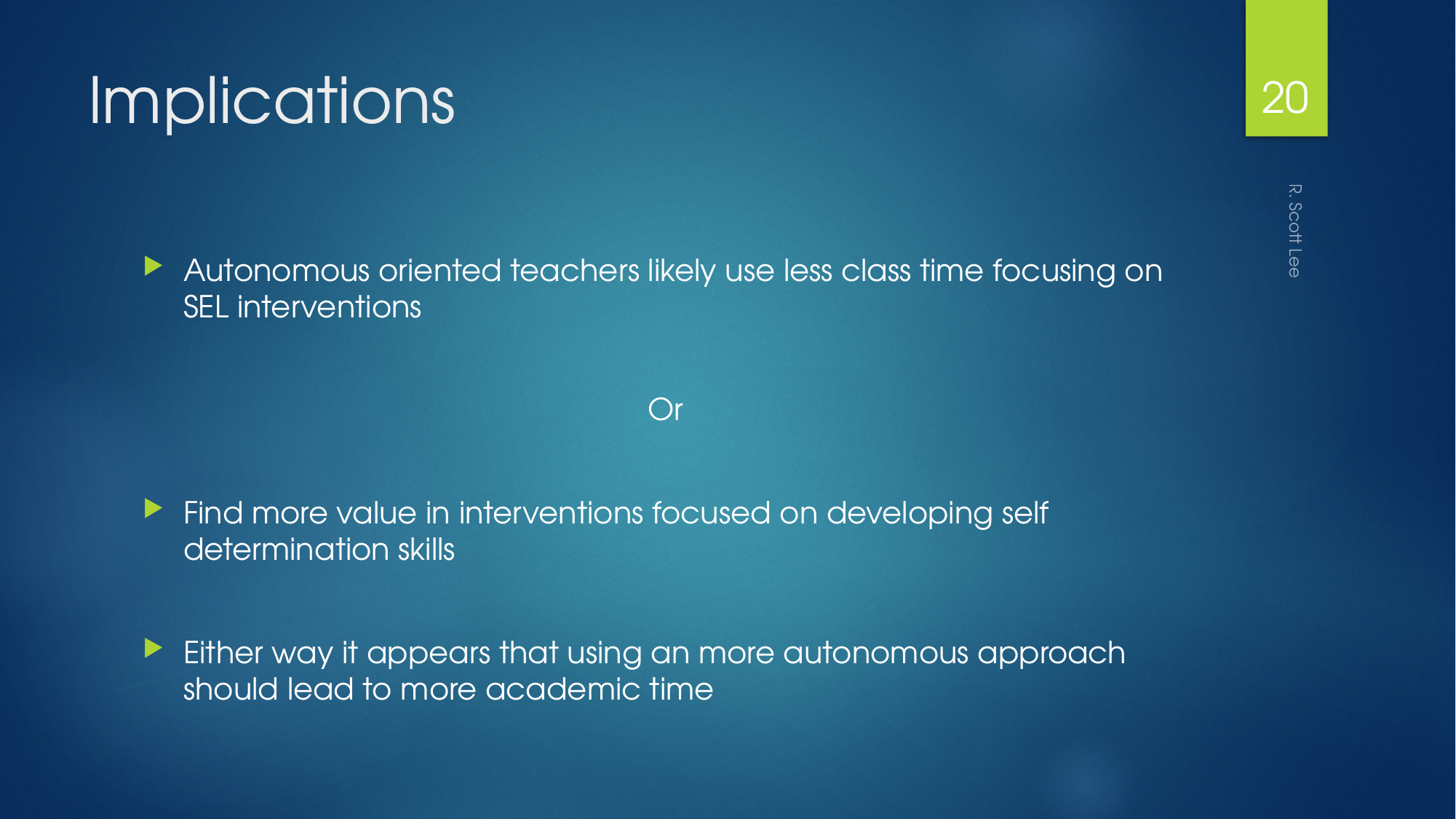

20
# Implications
Autonomous oriented teachers likely use less class time focusing on SEL interventions

Or

Find more value in interventions focused on developing self determination skills

Either way it appears that using an more autonomous approach should lead to more academic time

R. Scott Lee